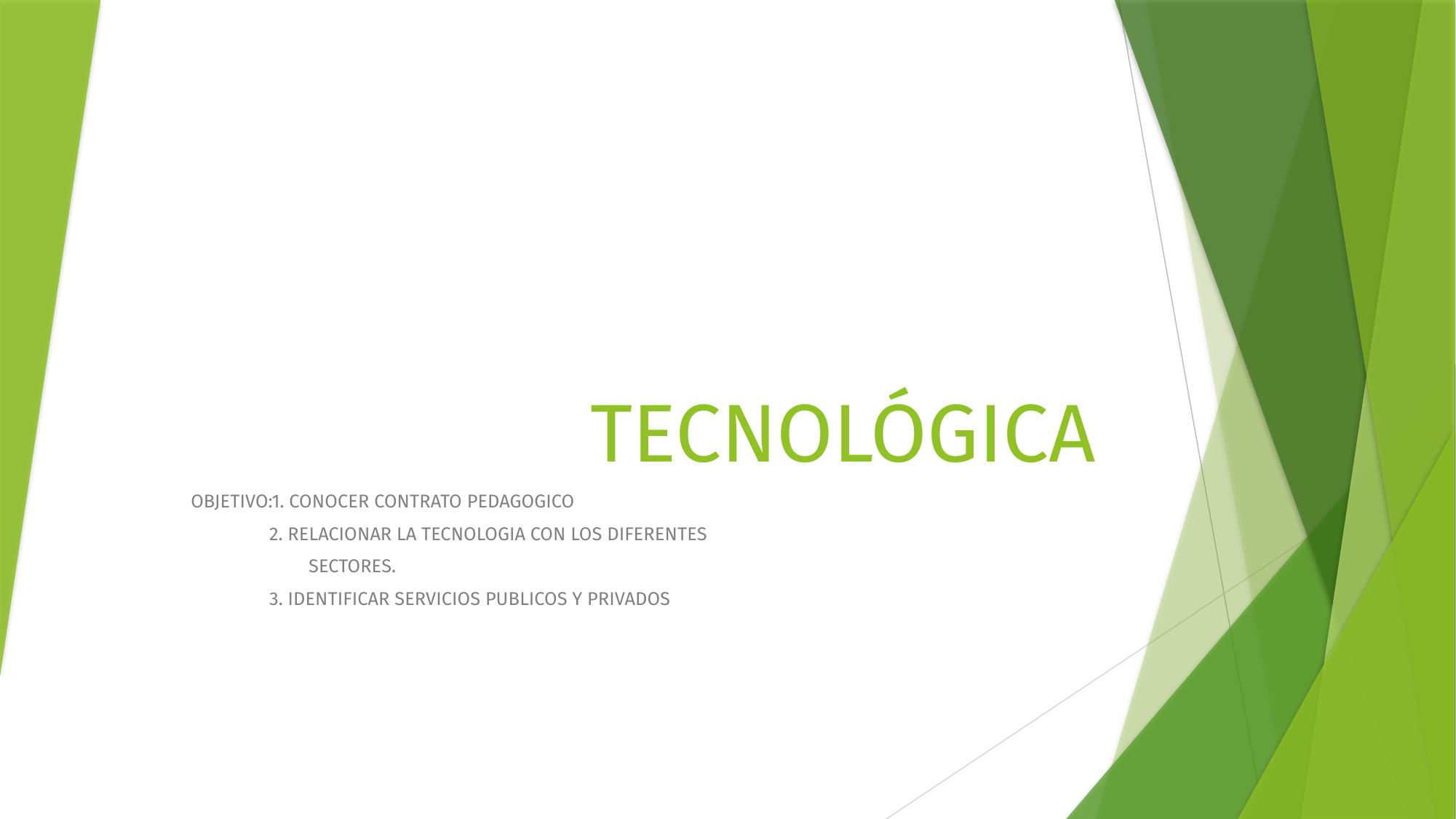

# TECNOLÓGICA
OBJETIVO:1. CONOCER CONTRATO PEDAGOGICO
                2. RELACIONAR LA TECNOLOGIA CON LOS DIFERENTES
                        SECTORES.
                3. IDENTIFICAR SERVICIOS PUBLICOS Y PRIVADOS